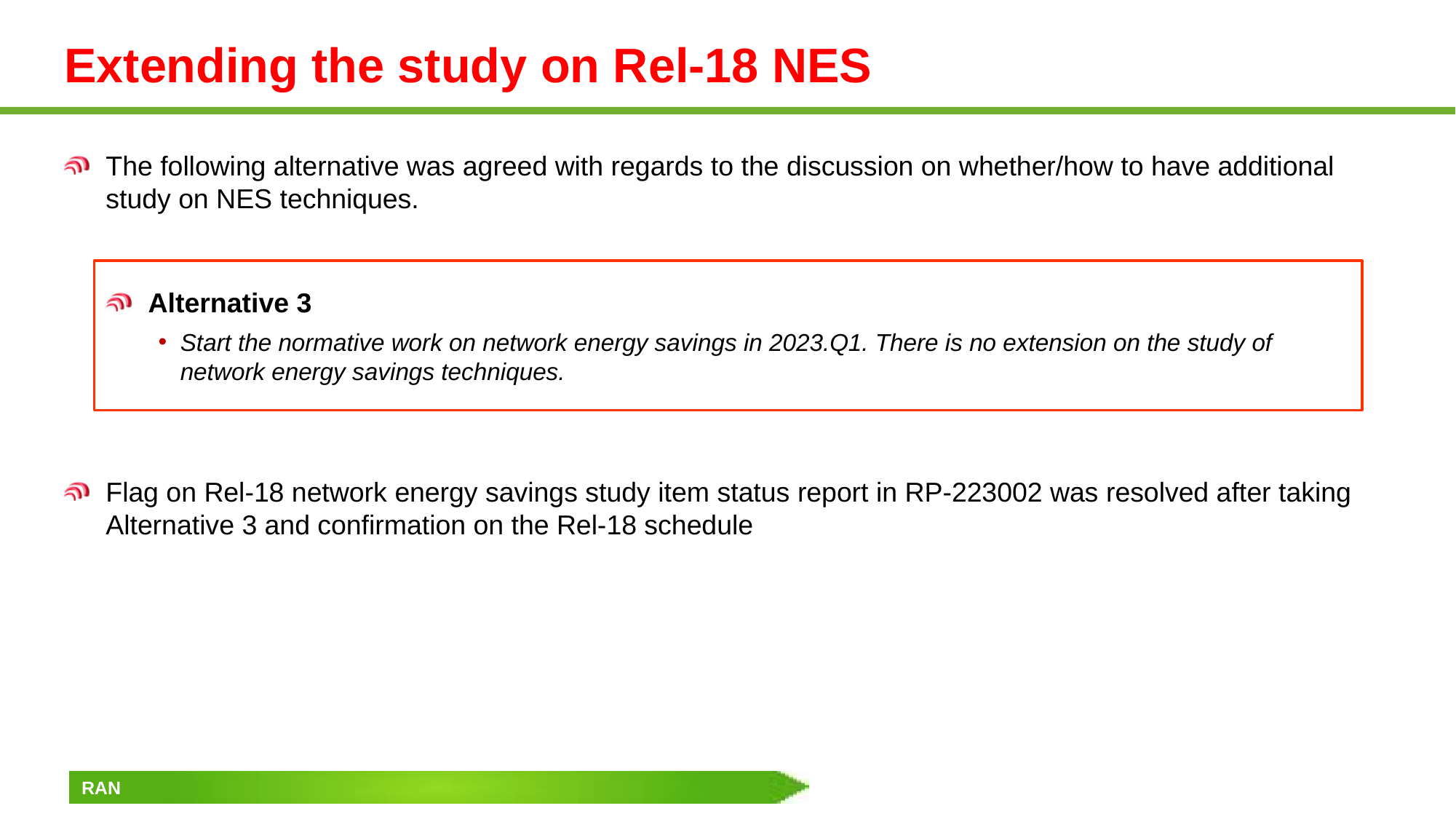

# Extending the study on Rel-18 NES
The following alternative was agreed with regards to the discussion on whether/how to have additional study on NES techniques.

Flag on Rel-18 network energy savings study item status report in RP-223002 was resolved after taking Alternative 3 and confirmation on the Rel-18 schedule

Alternative 3
Start the normative work on network energy savings in 2023.Q1. There is no extension on the study of network energy savings techniques.